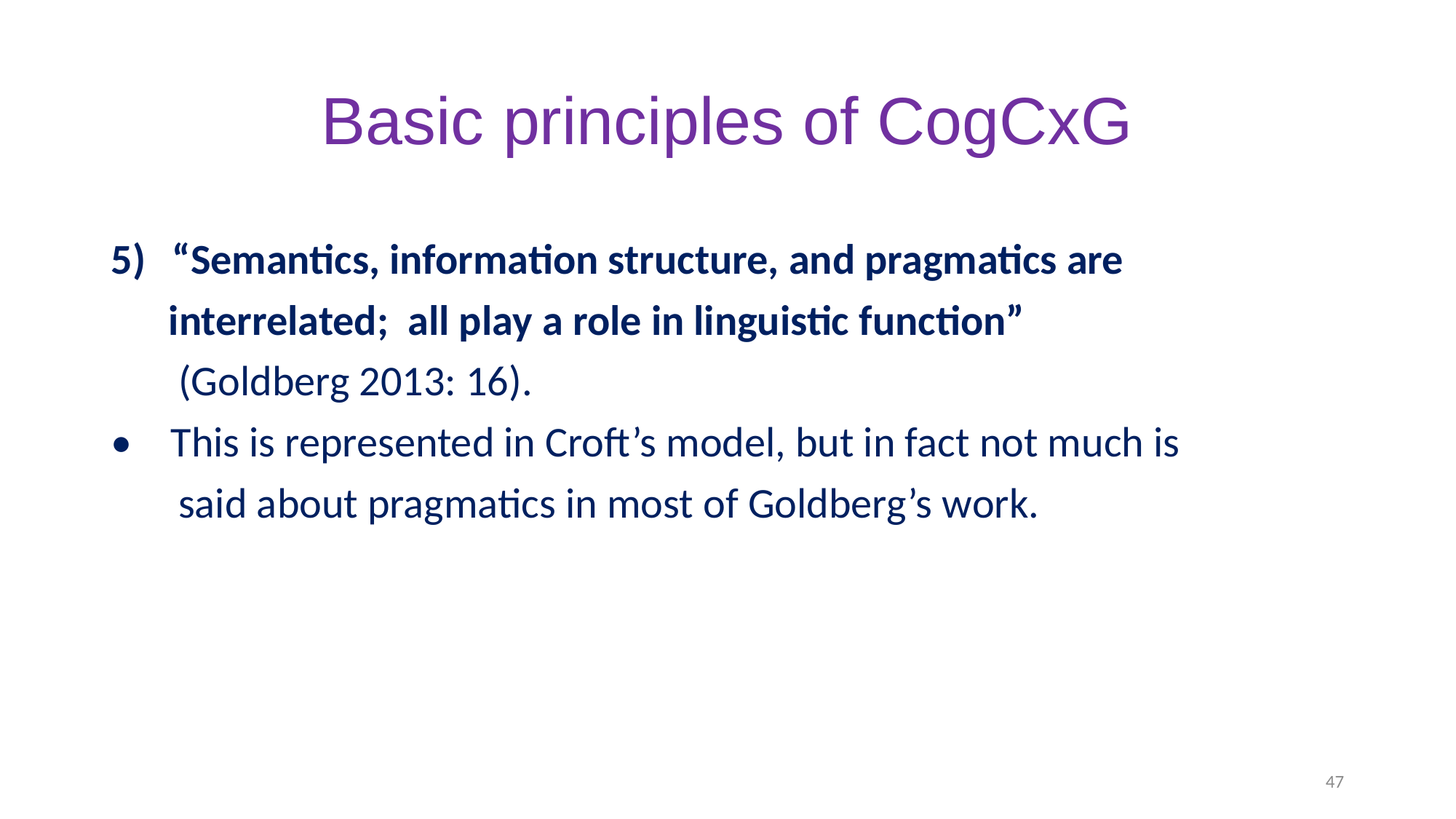

# Basic principles of CogCxG
“Semantics, information structure, and pragmatics are
      interrelated;  all play a role in linguistic function”
       (Goldberg 2013: 16).
•    This is represented in Croft’s model, but in fact not much is
       said about pragmatics in most of Goldberg’s work.

47